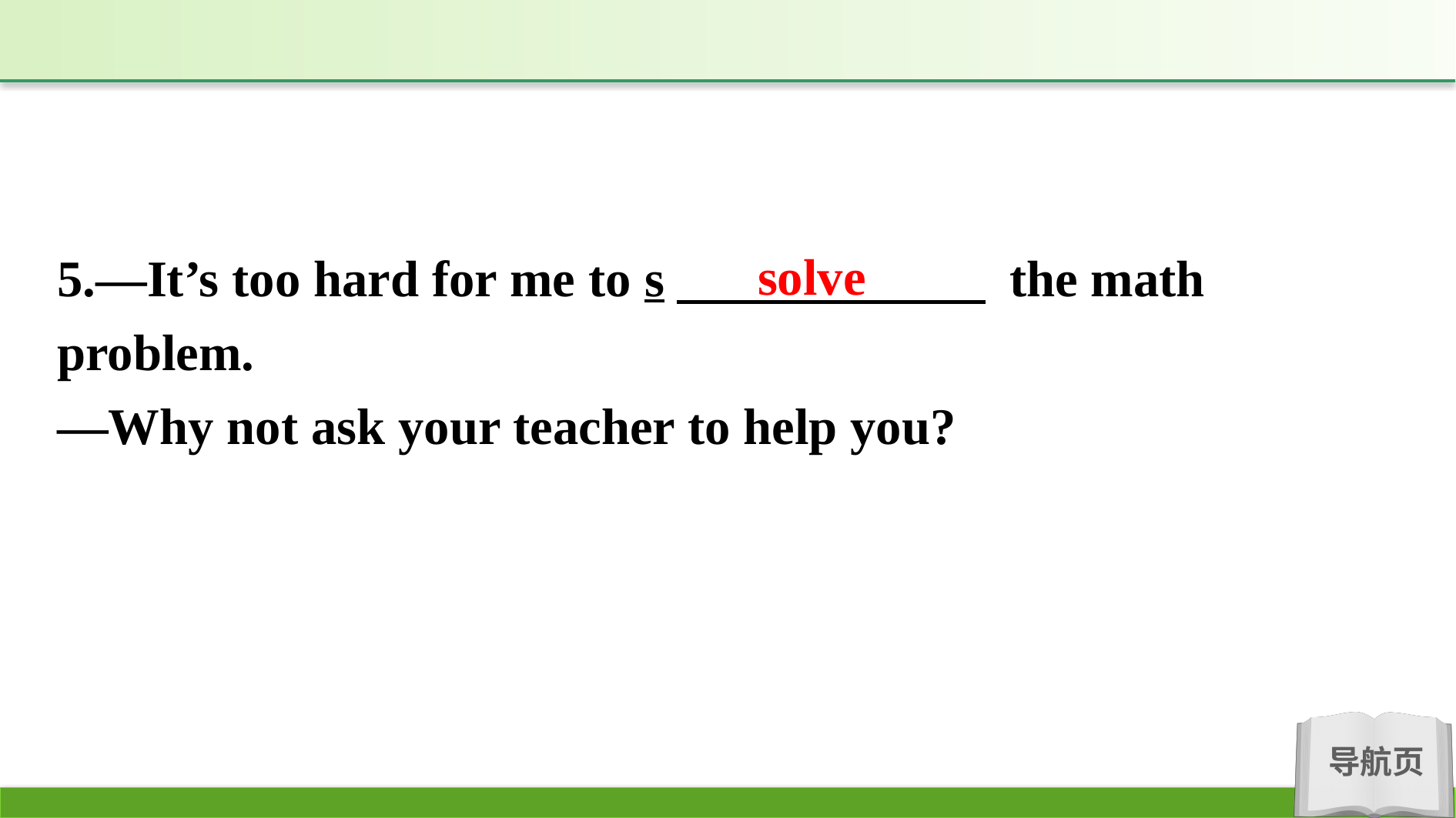

solve
5.—It’s too hard for me to s　　　　　　 the math problem.
—Why not ask your teacher to help you?